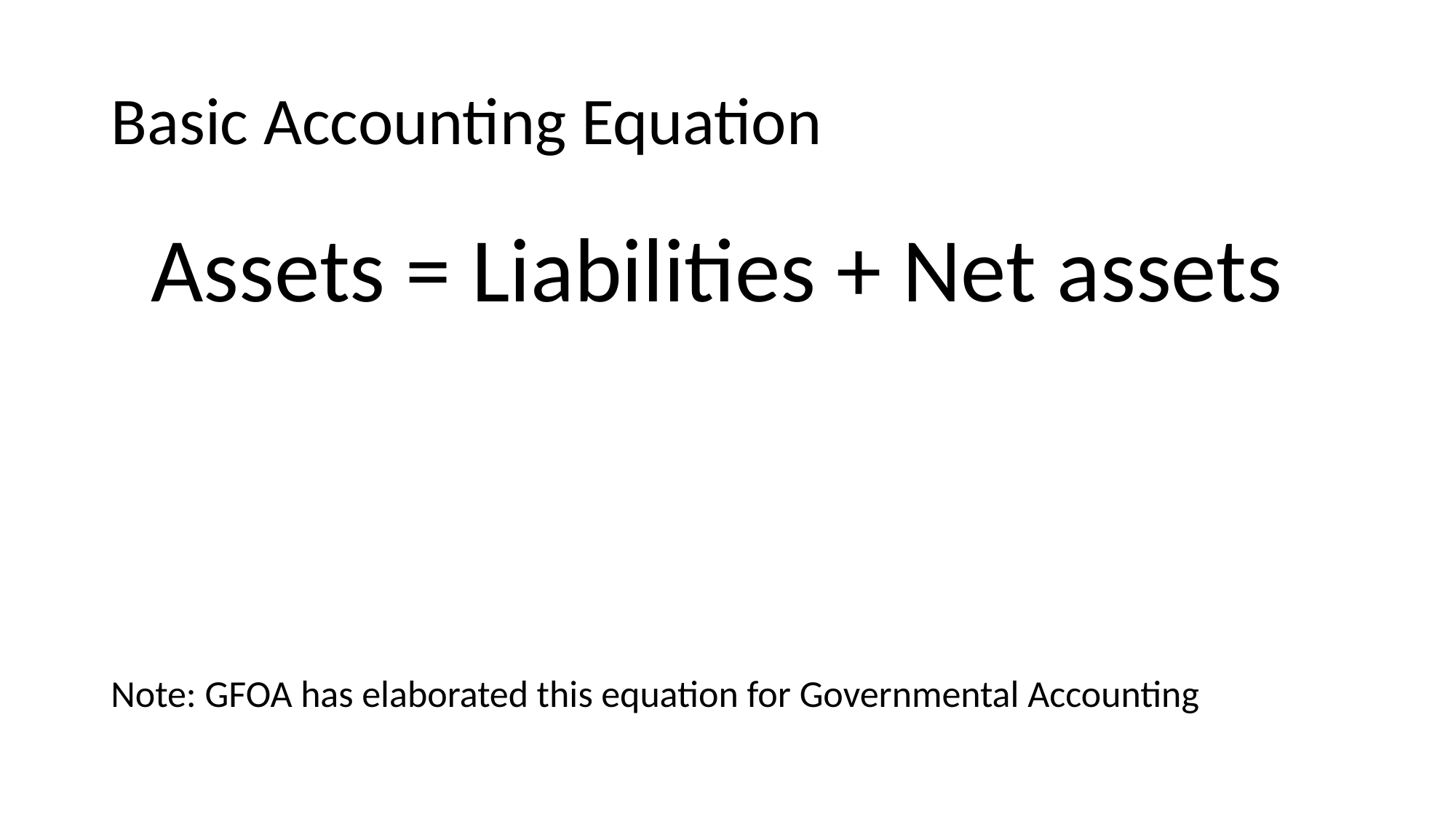

# Basic Accounting Equation
Assets = Liabilities + Net assets

Note: GFOA has elaborated this equation for Governmental Accounting